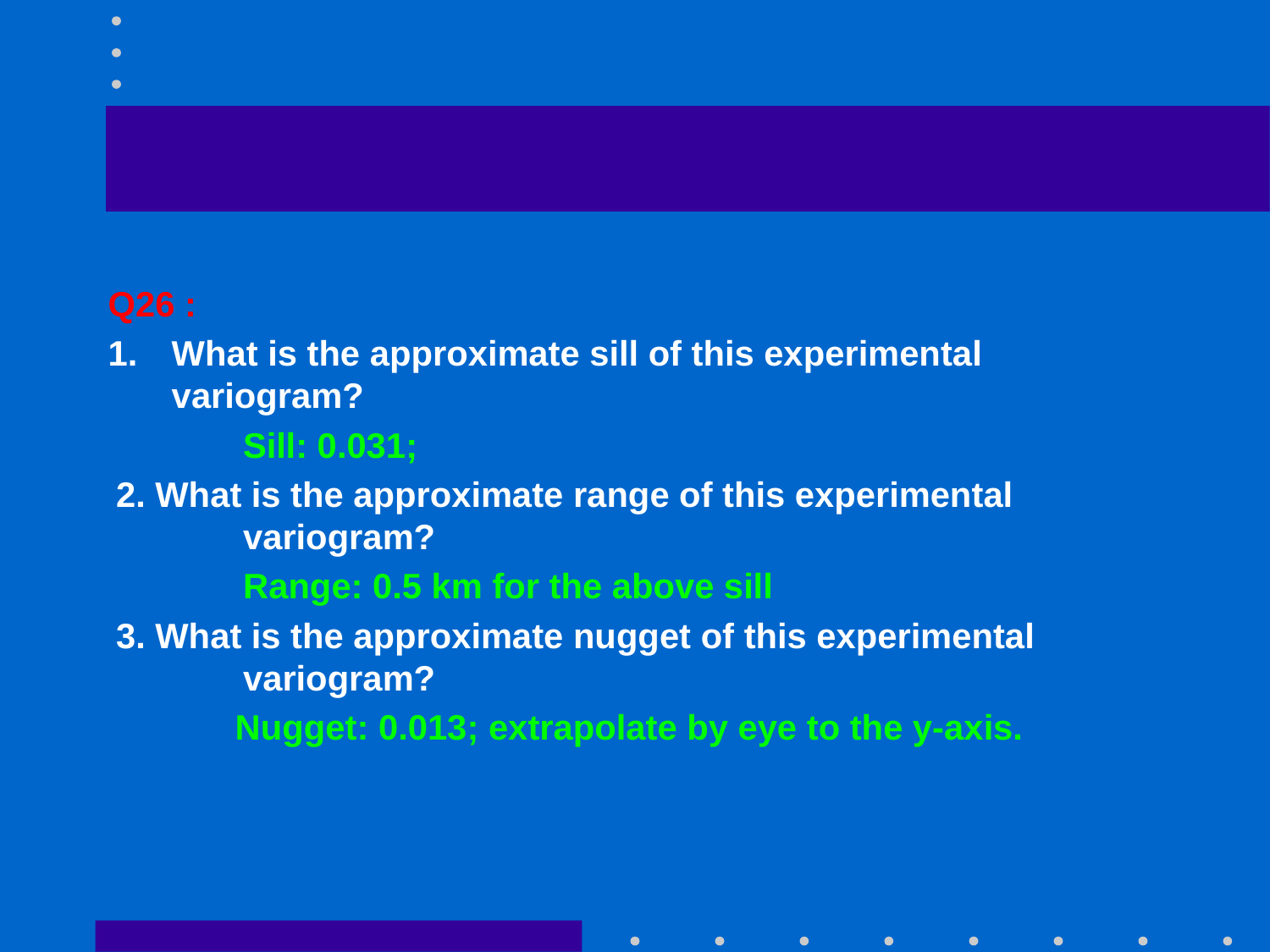

#
Q26 :
What is the approximate sill of this experimental variogram?
Sill: 0.031;
2. What is the approximate range of this experimental variogram?
Range: 0.5 km for the above sill
3. What is the approximate nugget of this experimental variogram?
	Nugget: 0.013; extrapolate by eye to the y-axis.